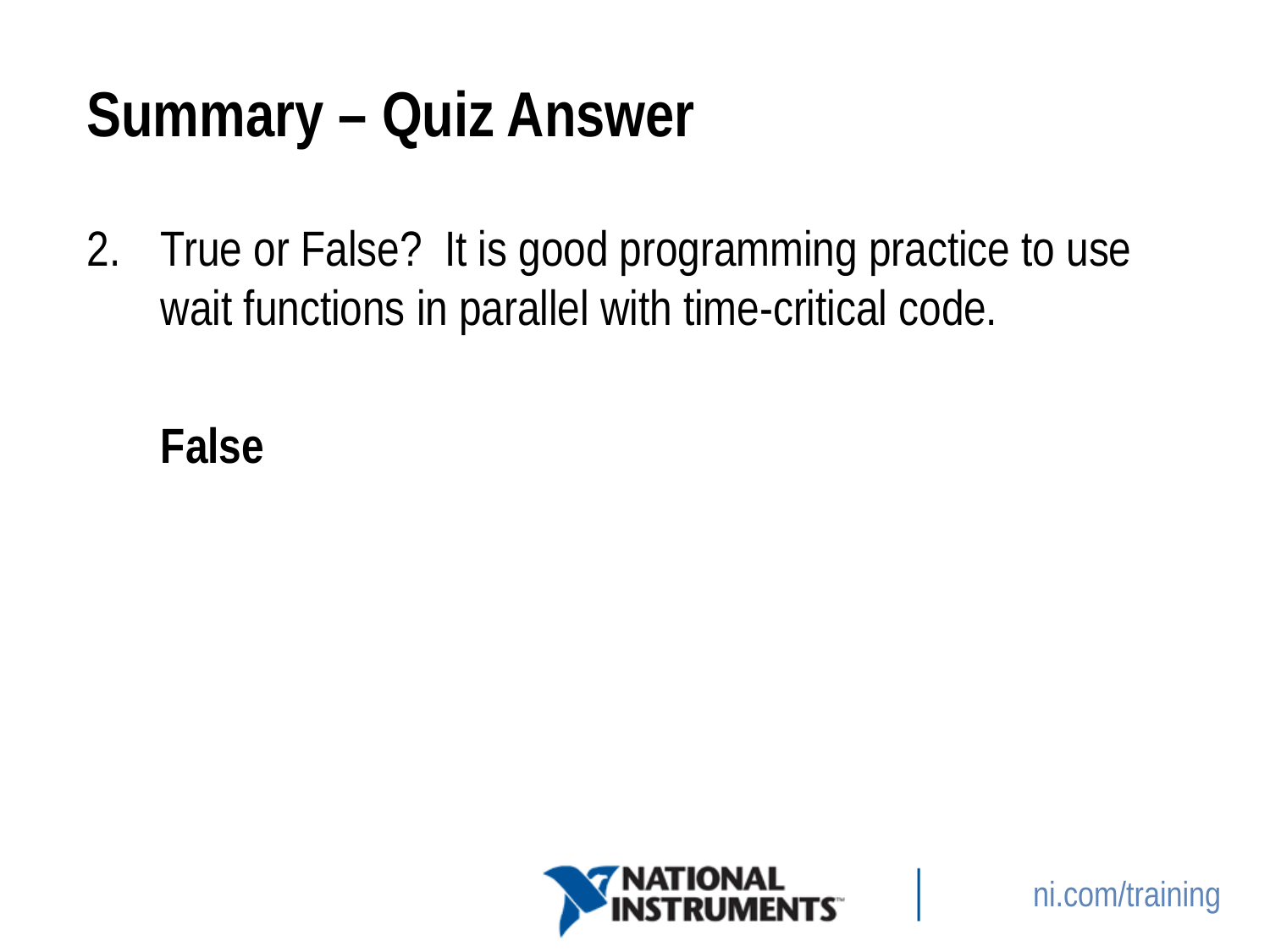

# Summary – Quiz Answer
True or False?  It is good programming practice to use wait functions in parallel with time-critical code.

	False